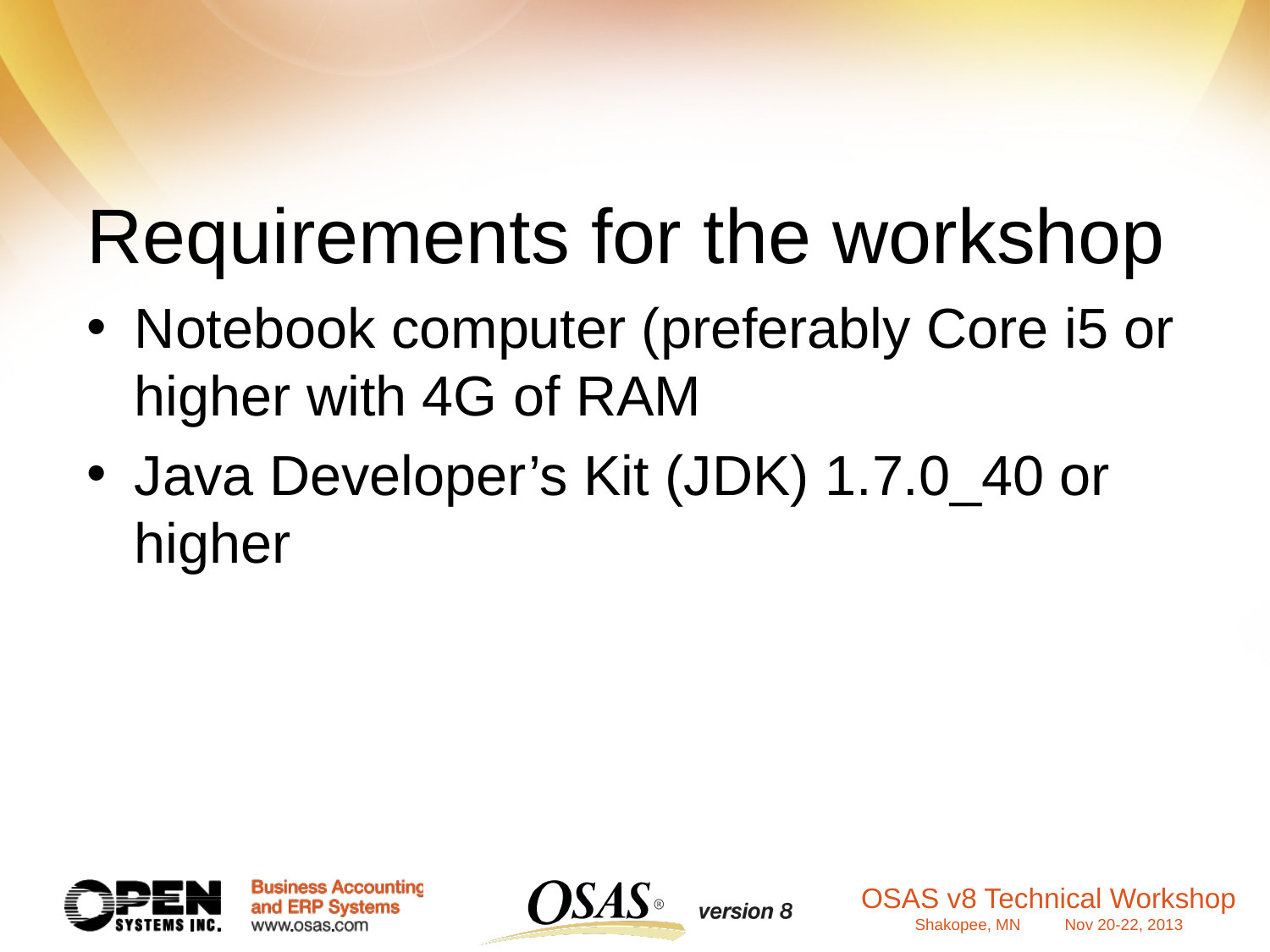

# Requirements for the workshop
Notebook computer (preferably Core i5 or higher with 4G of RAM
Java Developer’s Kit (JDK) 1.7.0_40 or higher